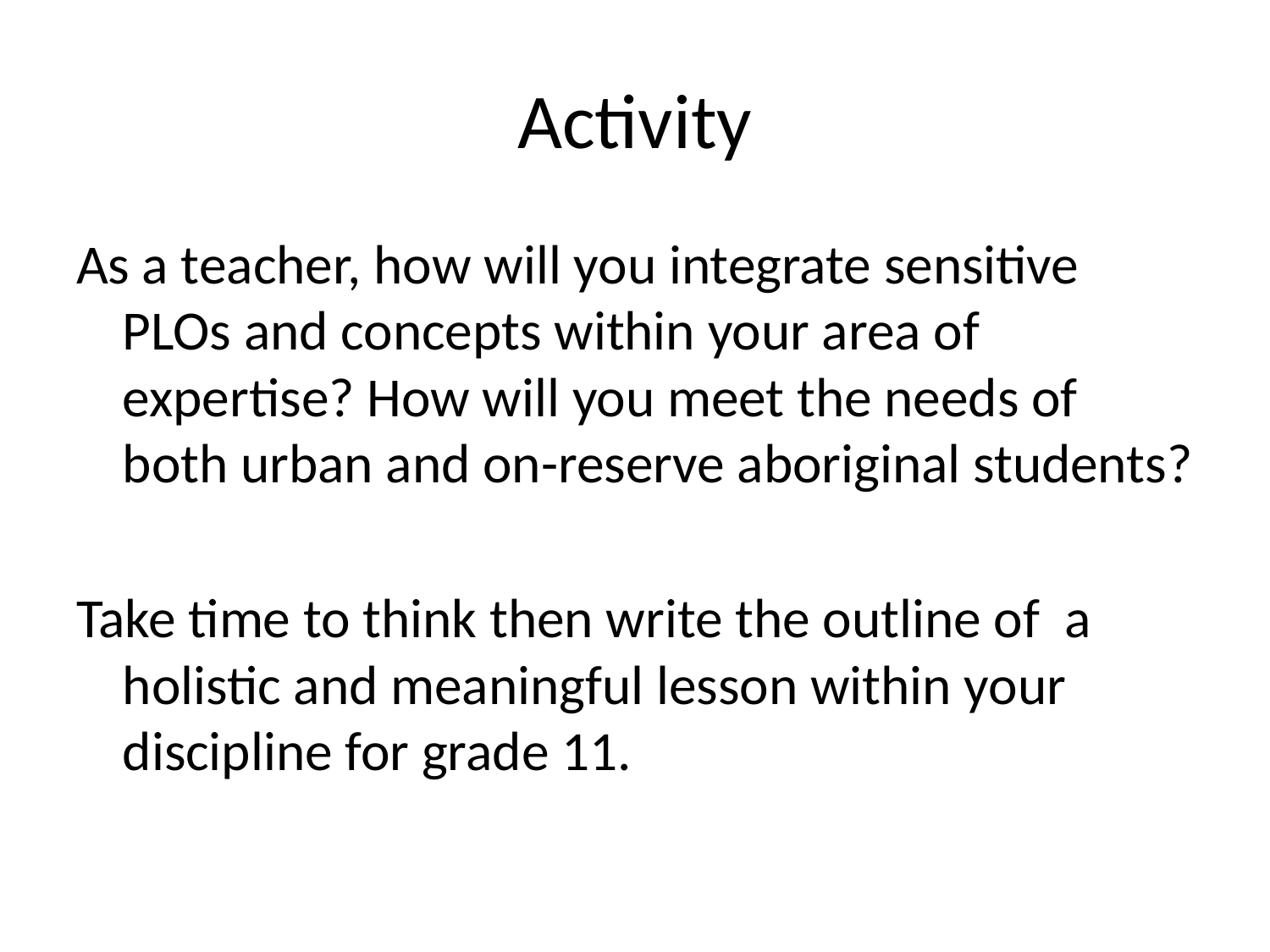

# Activity
As a teacher, how will you integrate sensitive PLOs and concepts within your area of expertise? How will you meet the needs of both urban and on-reserve aboriginal students?

Take time to think then write the outline of  a holistic and meaningful lesson within your discipline for grade 11.